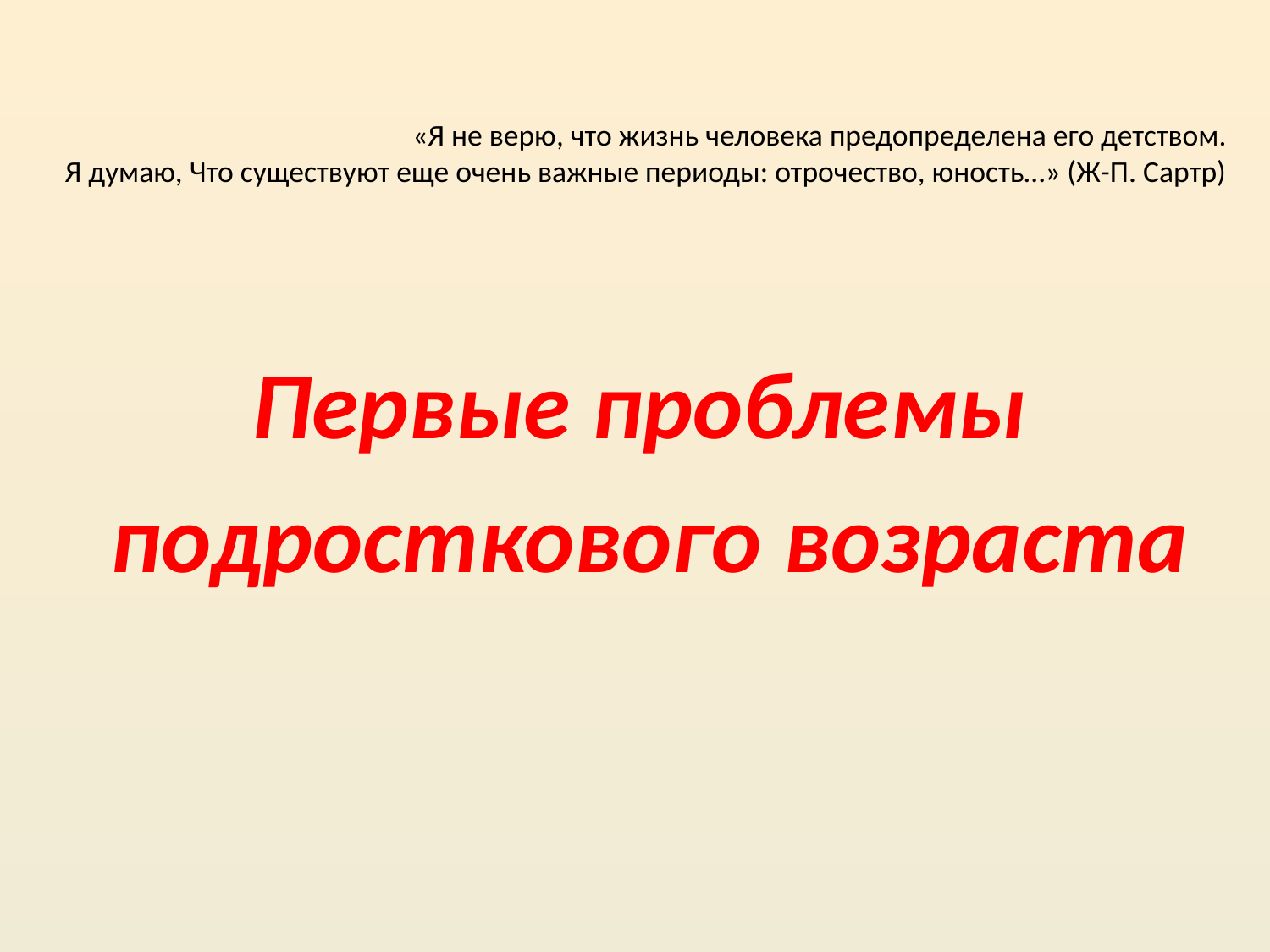

# «Я не верю, что жизнь человека предопределена его детством. Я думаю, Что существуют еще очень важные периоды: отрочество, юность…» (Ж-П. Сартр)
Первые проблемы
подросткового возраста